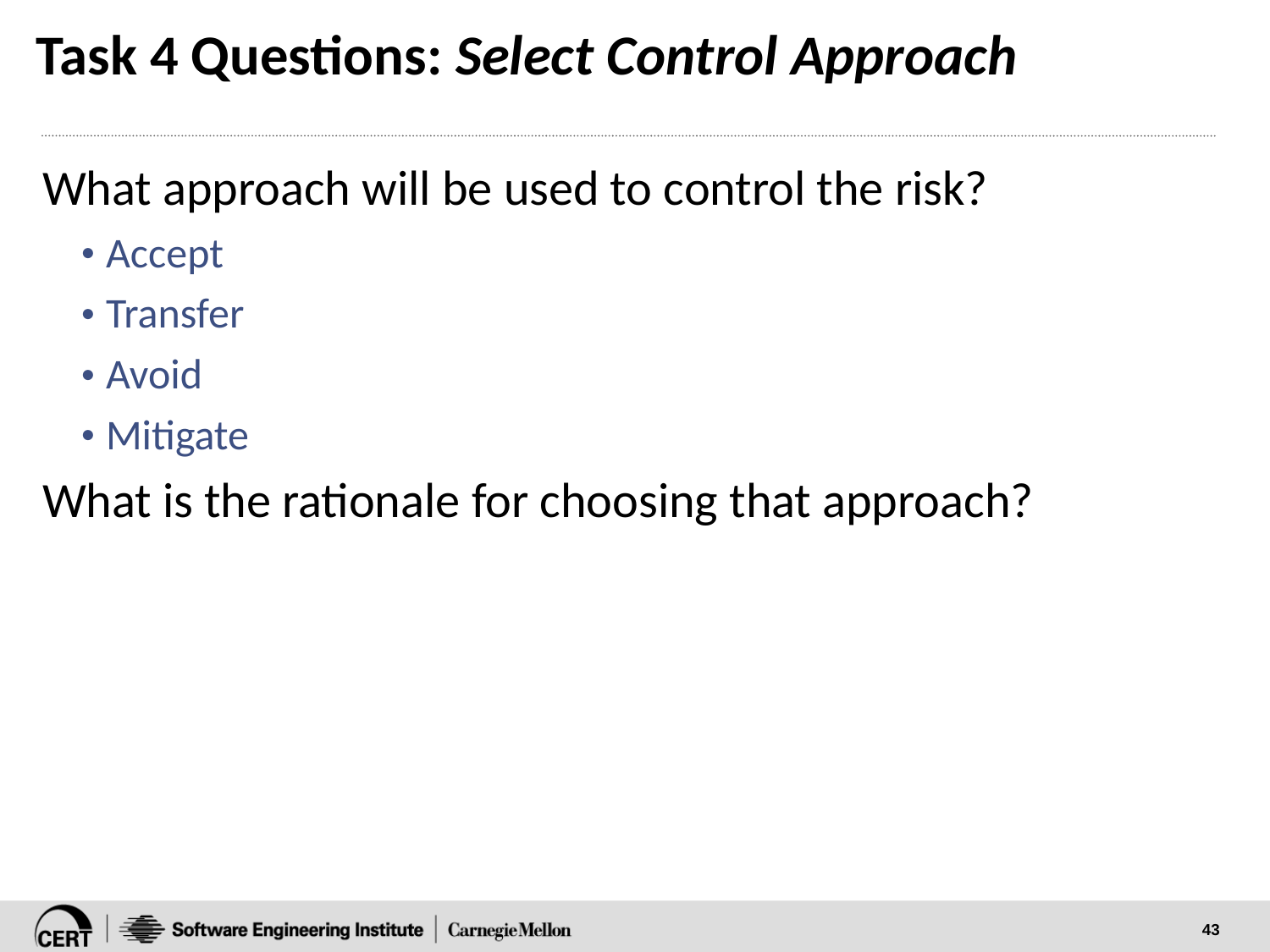

# Task 4 Questions: Select Control Approach
What approach will be used to control the risk?
Accept
Transfer
Avoid
Mitigate
What is the rationale for choosing that approach?